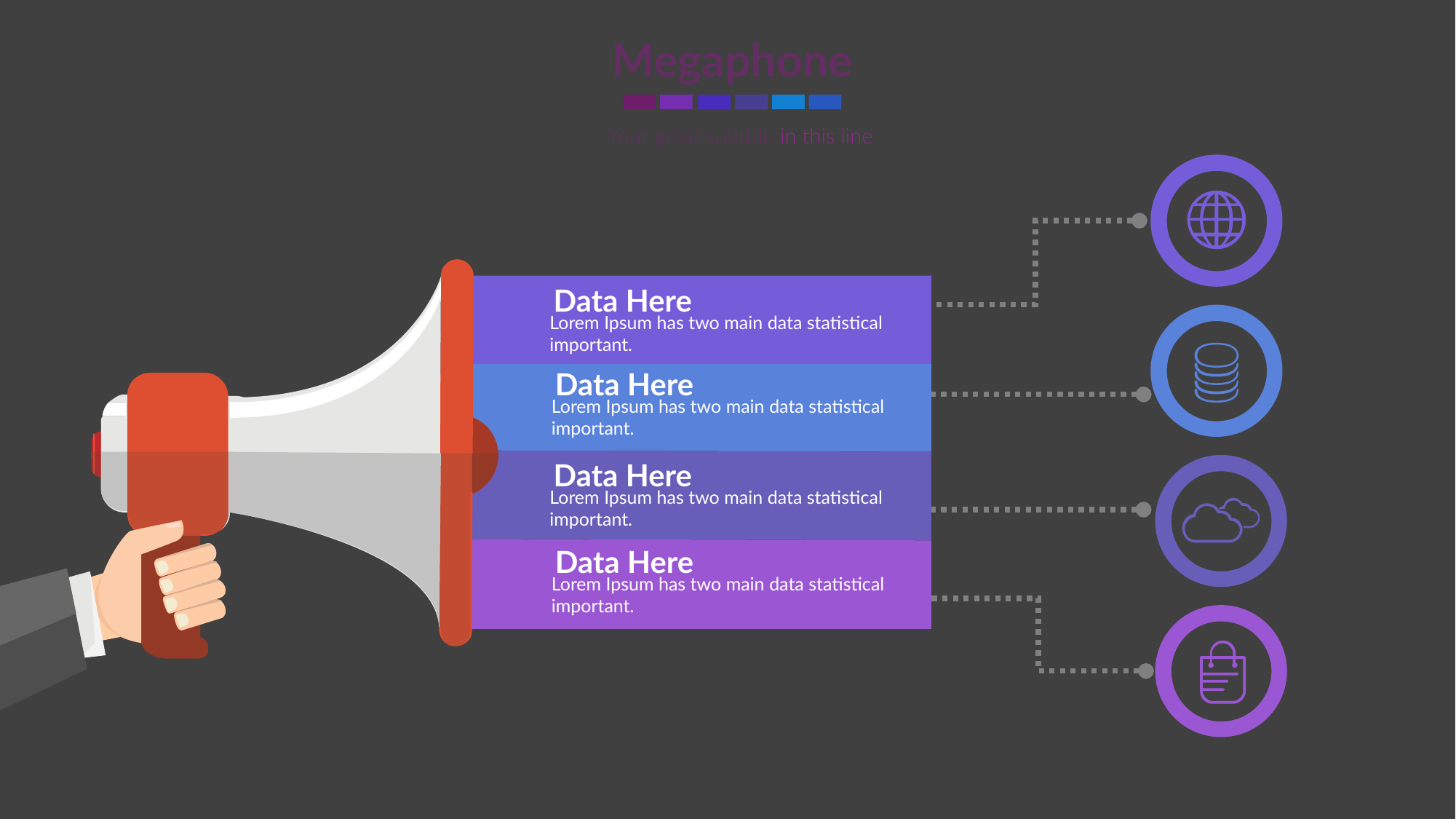

Megaphone
Your great subtitle in this line

Data Here

Lorem Ipsum has two main data statistical important.

Data Here
Lorem Ipsum has two main data statistical important.
Data Here

Lorem Ipsum has two main data statistical important.

Data Here
Lorem Ipsum has two main data statistical important.